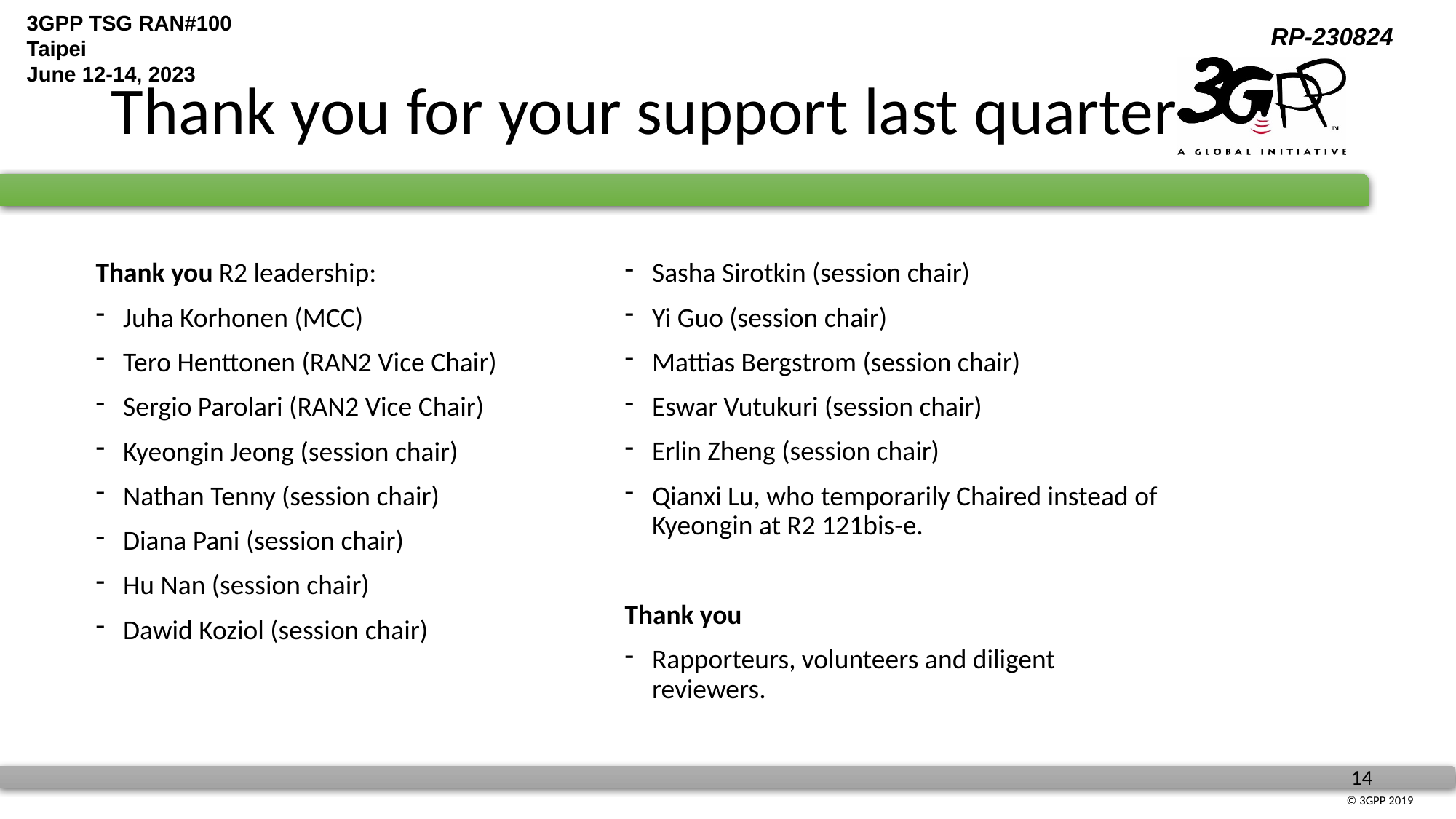

Thank you for your support last quarter
Thank you R2 leadership:
Juha Korhonen (MCC)
Tero Henttonen (RAN2 Vice Chair)
Sergio Parolari (RAN2 Vice Chair)
Kyeongin Jeong (session chair)
Nathan Tenny (session chair)
Diana Pani (session chair)
Hu Nan (session chair)
Dawid Koziol (session chair)
Sasha Sirotkin (session chair)
Yi Guo (session chair)
Mattias Bergstrom (session chair)
Eswar Vutukuri (session chair)
Erlin Zheng (session chair)
Qianxi Lu, who temporarily Chaired instead of Kyeongin at R2 121bis-e.

Thank you
Rapporteurs, volunteers and diligent reviewers.